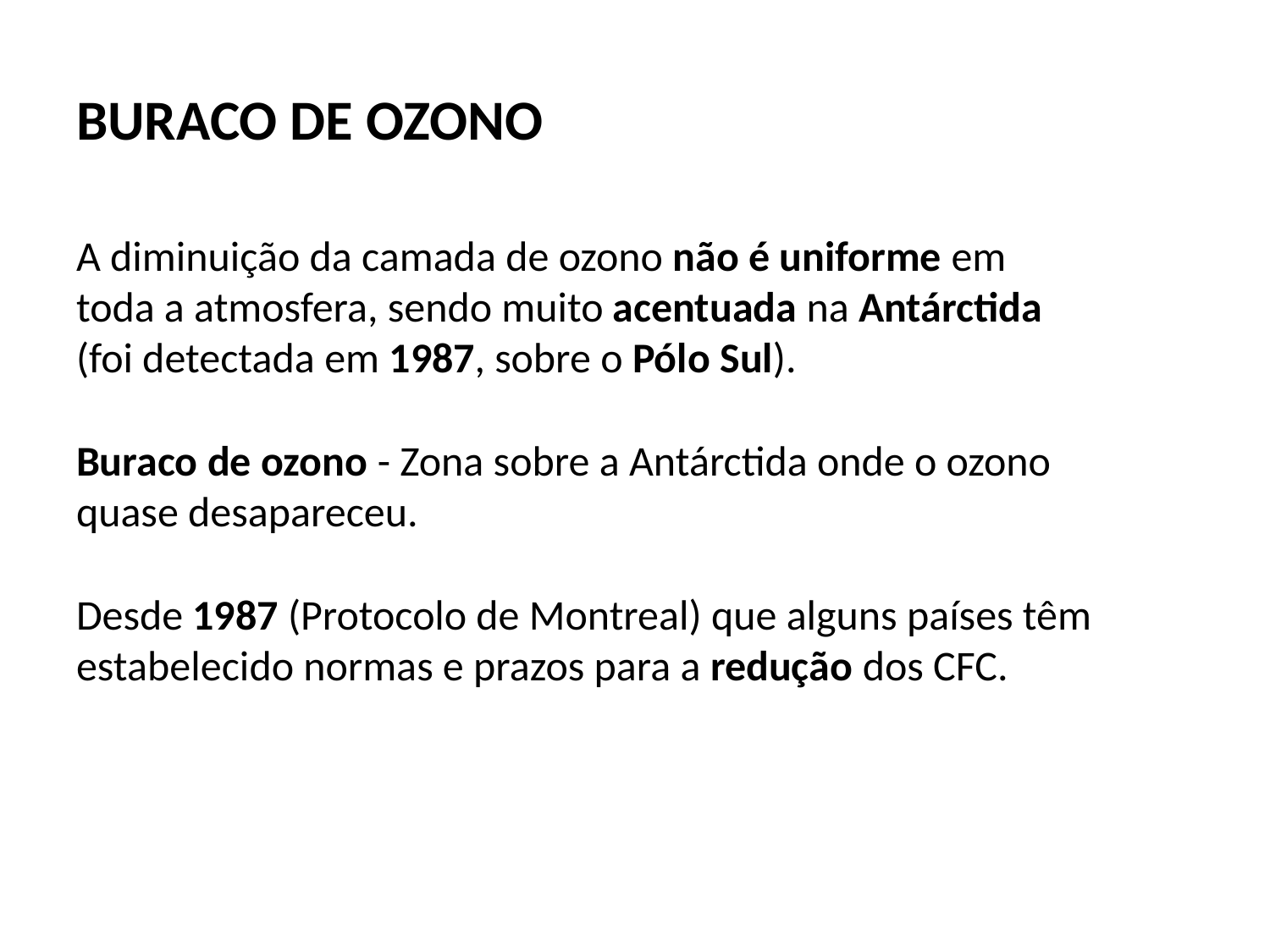

# BURACO DE OZONO
A diminuição da camada de ozono não é uniforme em
toda a atmosfera, sendo muito acentuada na Antárctida
(foi detectada em 1987, sobre o Pólo Sul).
Buraco de ozono - Zona sobre a Antárctida onde o ozono
quase desapareceu.
Desde 1987 (Protocolo de Montreal) que alguns países têm estabelecido normas e prazos para a redução dos CFC.